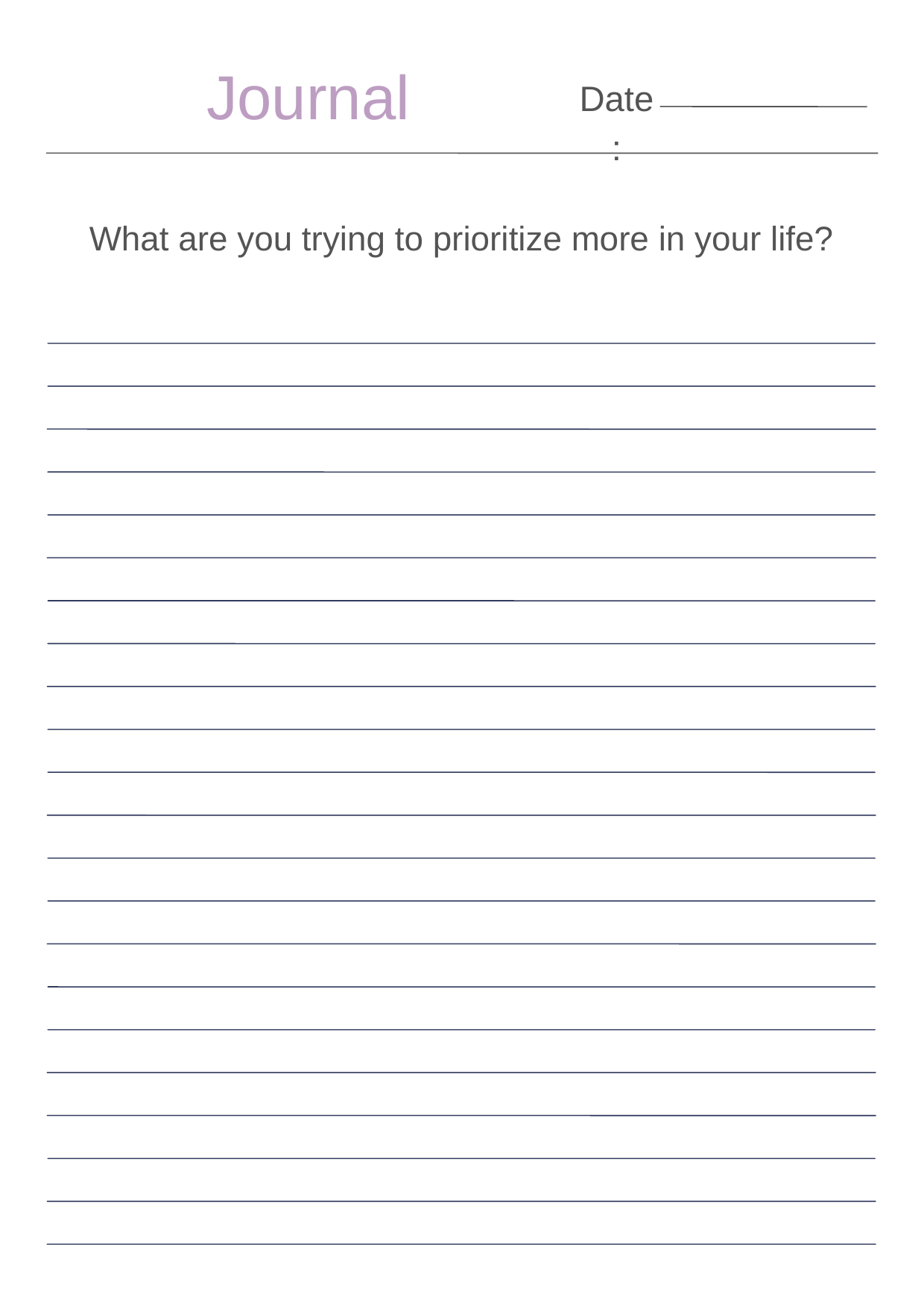

Journal
Date:

What are you trying to prioritize more in your life?